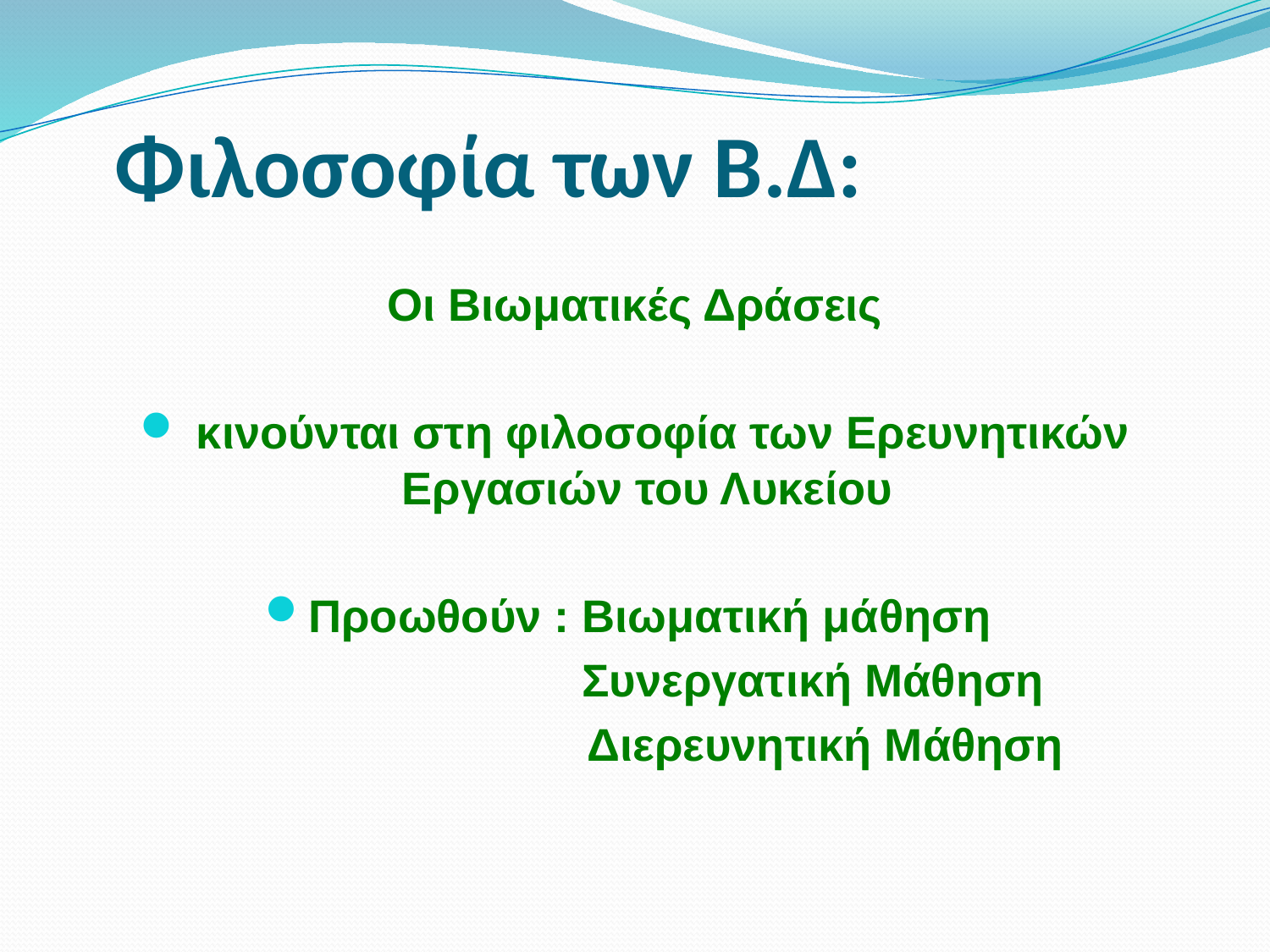

# Φιλοσοφία των Β.Δ:
Οι Βιωματικές Δράσεις

 κινούνται στη φιλοσοφία των Ερευνητικών Εργασιών του Λυκείου

Προωθούν : Βιωματική μάθηση
                             Συνεργατική Μάθηση
                               Διερευνητική Μάθηση